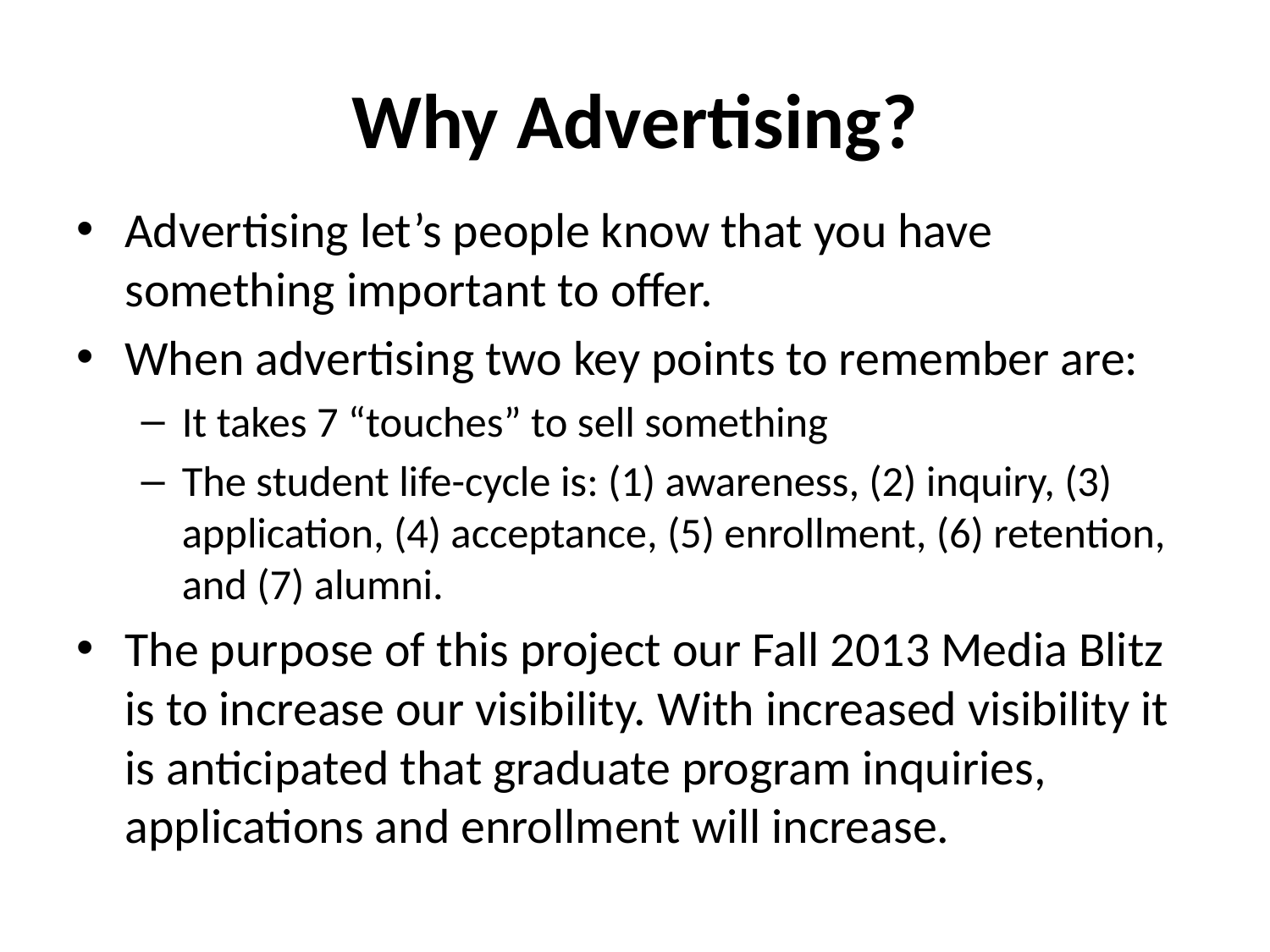

# Why Advertising?
Advertising let’s people know that you have something important to offer.
When advertising two key points to remember are:
It takes 7 “touches” to sell something
The student life-cycle is: (1) awareness, (2) inquiry, (3) application, (4) acceptance, (5) enrollment, (6) retention, and (7) alumni.
The purpose of this project our Fall 2013 Media Blitz is to increase our visibility. With increased visibility it is anticipated that graduate program inquiries, applications and enrollment will increase.